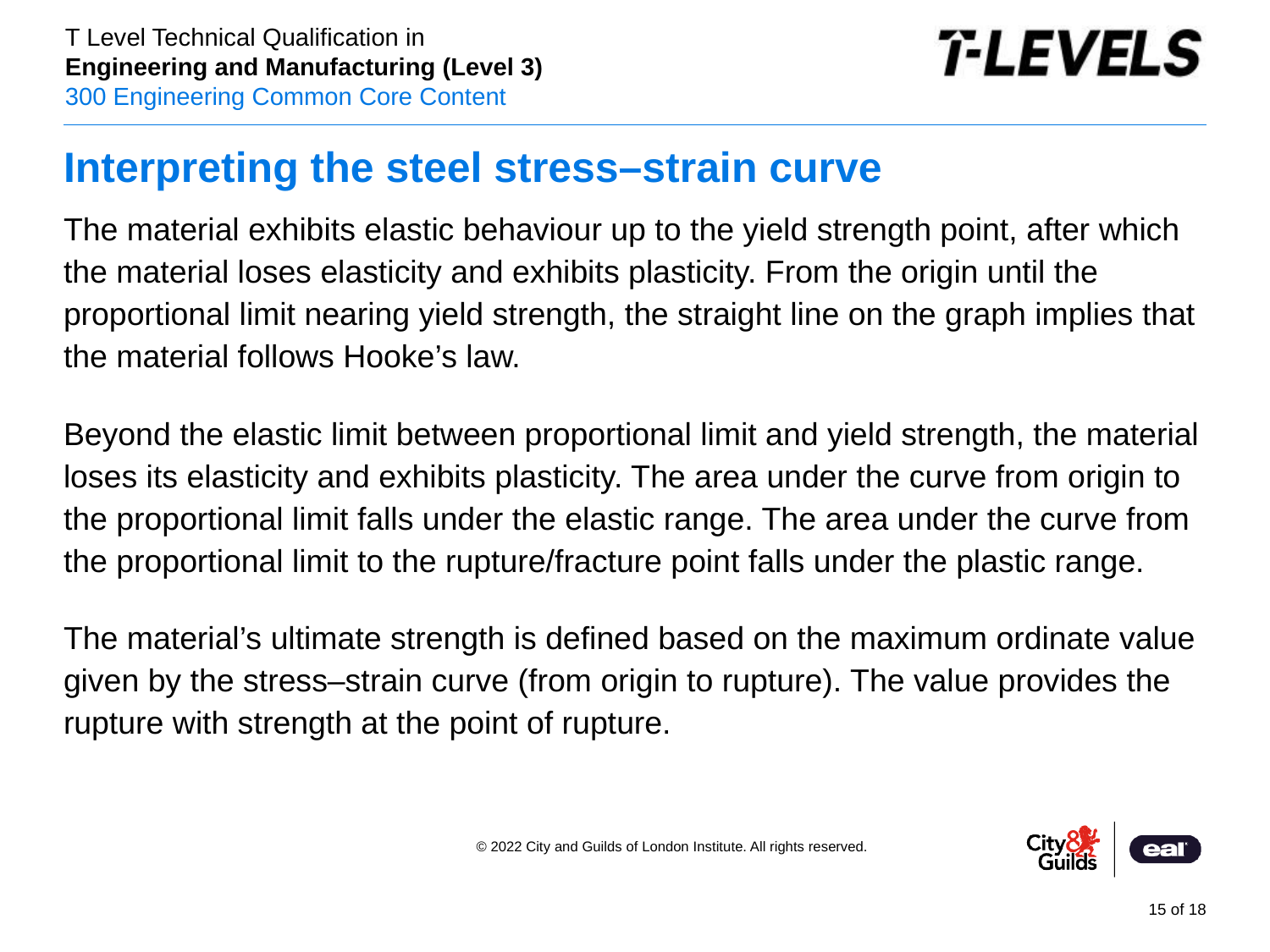

# Interpreting the steel stress–strain curve
The material exhibits elastic behaviour up to the yield strength point, after which the material loses elasticity and exhibits plasticity. From the origin until the proportional limit nearing yield strength, the straight line on the graph implies that the material follows Hooke’s law.
Beyond the elastic limit between proportional limit and yield strength, the material loses its elasticity and exhibits plasticity. The area under the curve from origin to the proportional limit falls under the elastic range. The area under the curve from the proportional limit to the rupture/fracture point falls under the plastic range.
The material’s ultimate strength is defined based on the maximum ordinate value given by the stress–strain curve (from origin to rupture). The value provides the rupture with strength at the point of rupture.